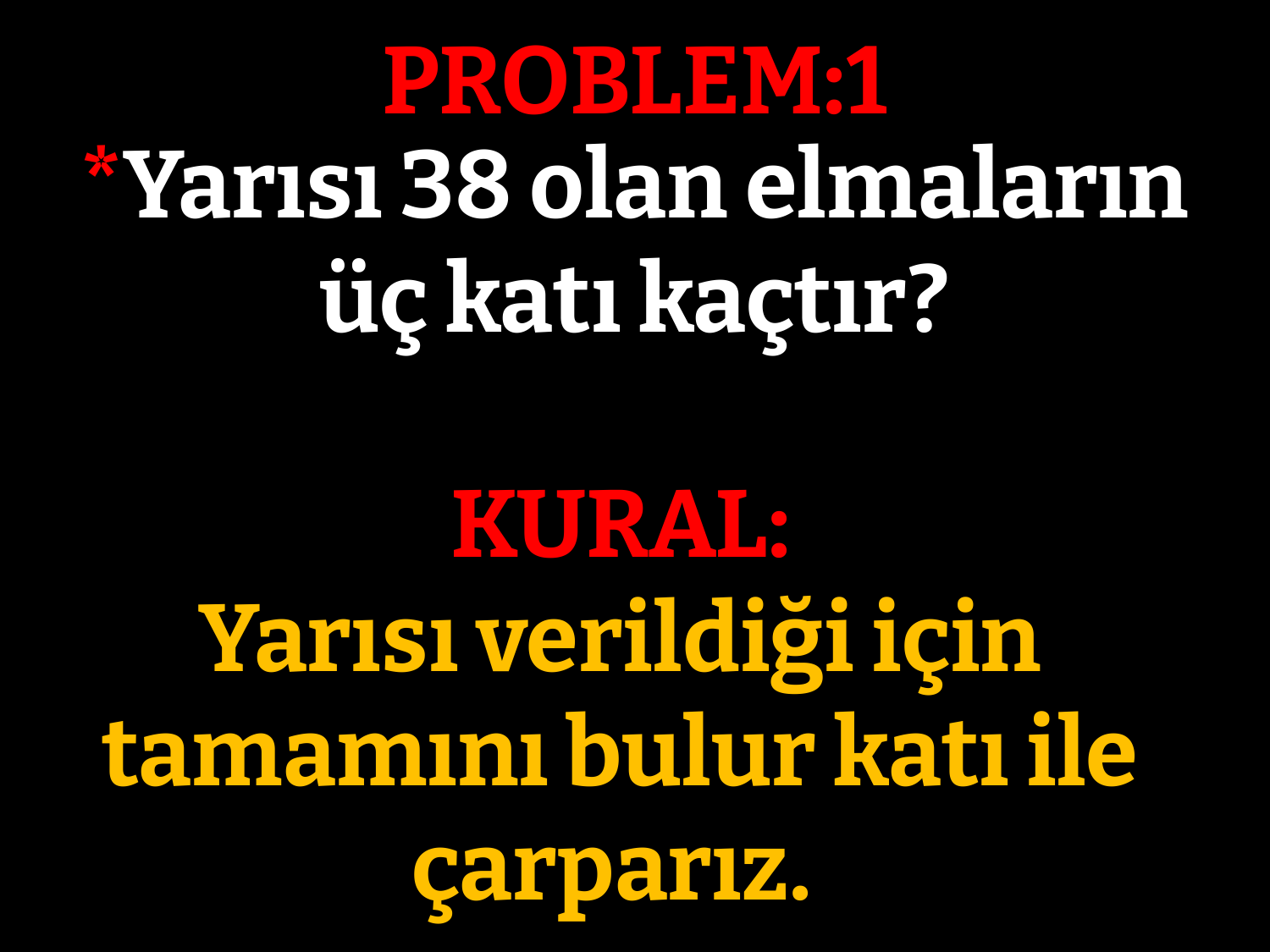

PROBLEM:1
*Yarısı 38 olan elmaların üç katı kaçtır?
KURAL:
Yarısı verildiği için tamamını bulur katı ile çarparız.